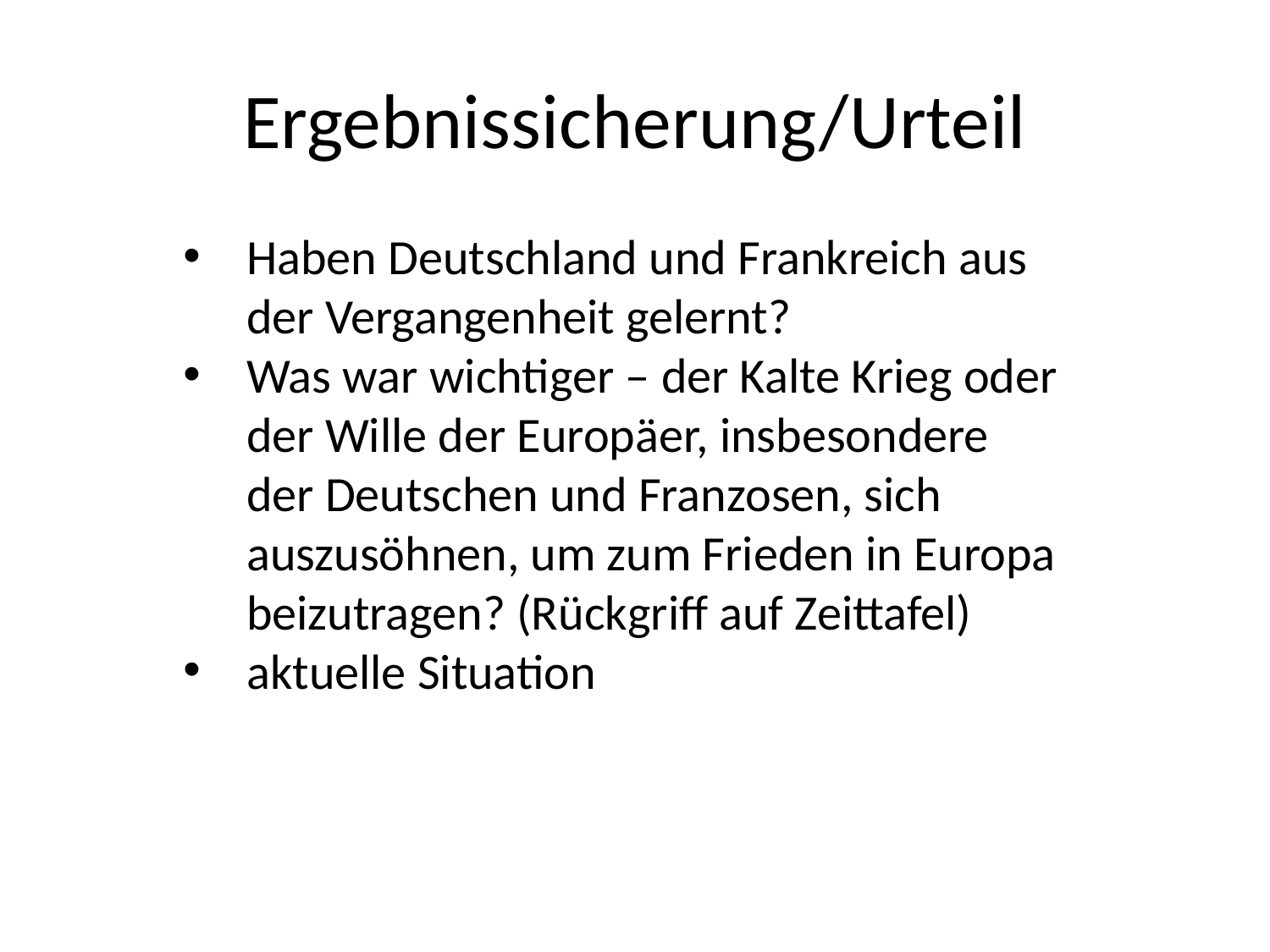

# Ergebnissicherung/Urteil
Haben Deutschland und Frankreich aus der Vergangenheit gelernt?
Was war wichtiger – der Kalte Krieg oder der Wille der Europäer, insbesondere der Deutschen und Franzosen, sich auszusöhnen, um zum Frieden in Europa beizutragen? (Rückgriff auf Zeittafel)
aktuelle Situation